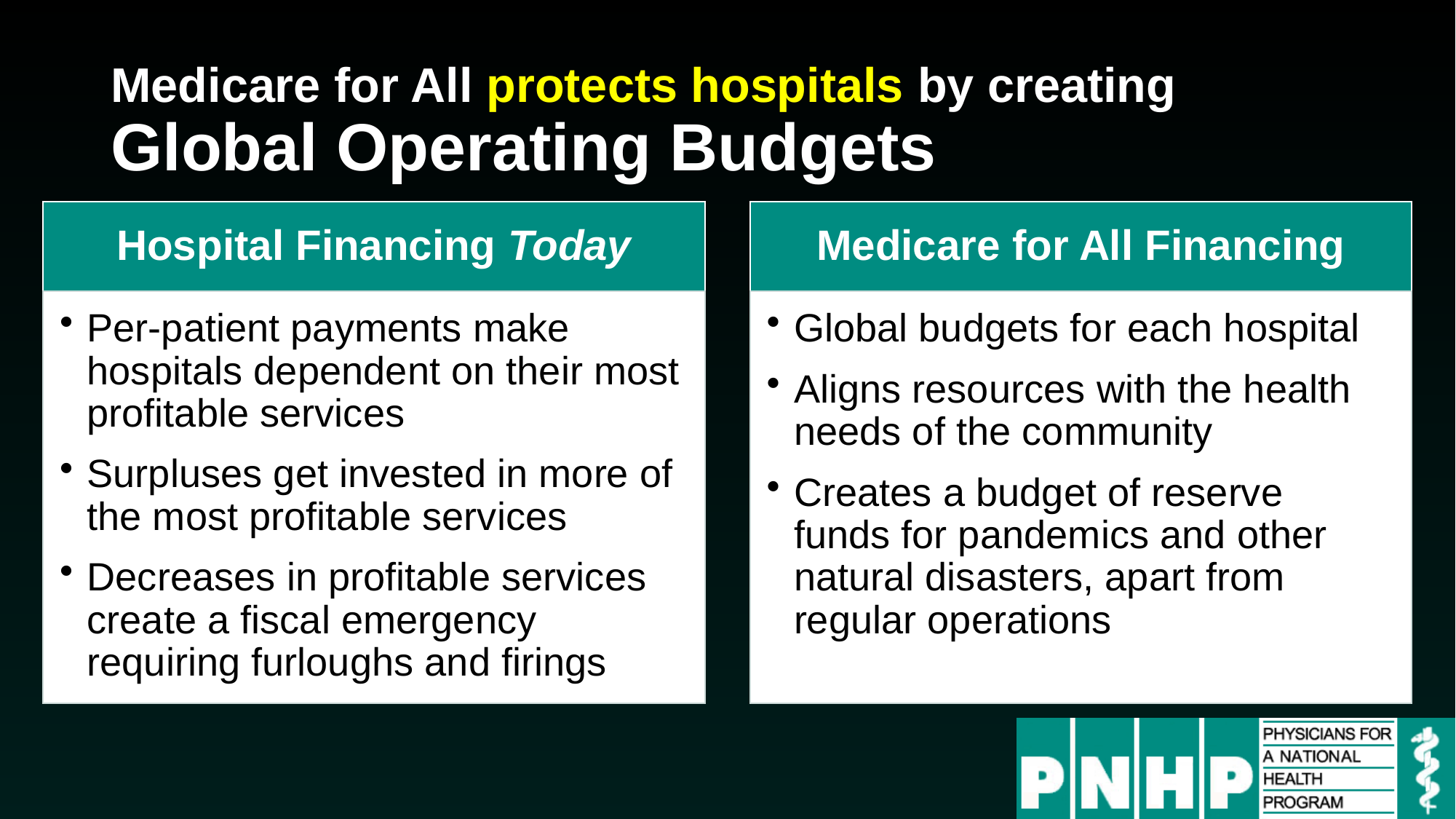

# Medicare for All protects hospitals by creating Global Operating Budgets
Hospital Financing Today
Medicare for All Financing
Per-patient payments make hospitals dependent on their most profitable services
Surpluses get invested in more of the most profitable services
Decreases in profitable services create a fiscal emergency requiring furloughs and firings
Global budgets for each hospital
Aligns resources with the health needs of the community
Creates a budget of reserve funds for pandemics and other natural disasters, apart from regular operations